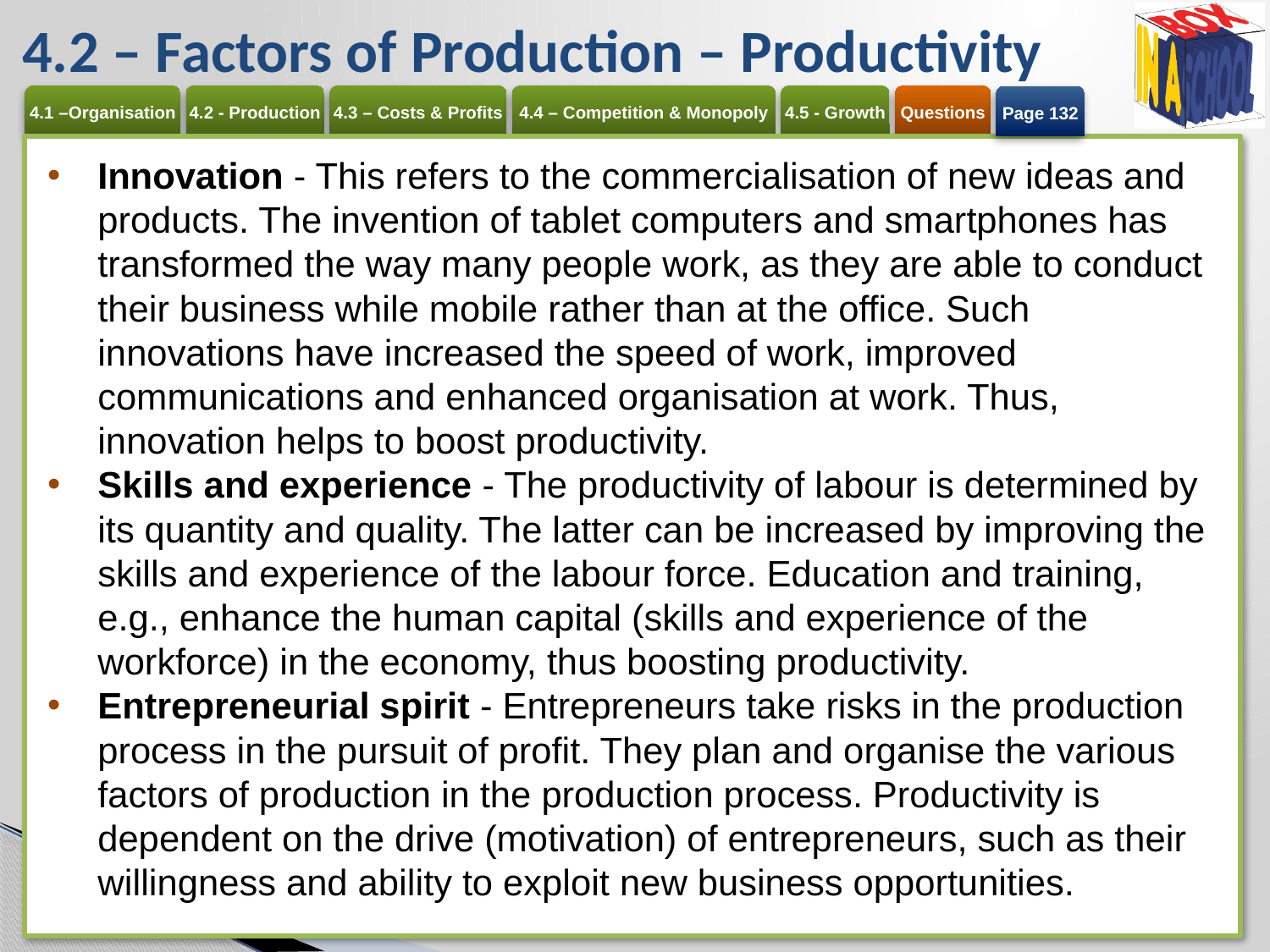

# 4.2 – Factors of Production – Productivity
Page 132
Innovation - This refers to the commercialisation of new ideas and products. The invention of tablet computers and smartphones has transformed the way many people work, as they are able to conduct their business while mobile rather than at the office. Such innovations have increased the speed of work, improved communications and enhanced organisation at work. Thus, innovation helps to boost productivity.
Skills and experience - The productivity of labour is determined by its quantity and quality. The latter can be increased by improving the skills and experience of the labour force. Education and training, e.g., enhance the human capital (skills and experience of the workforce) in the economy, thus boosting productivity.
Entrepreneurial spirit - Entrepreneurs take risks in the production process in the pursuit of profit. They plan and organise the various factors of production in the production process. Productivity is dependent on the drive (motivation) of entrepreneurs, such as their willingness and ability to exploit new business opportunities.